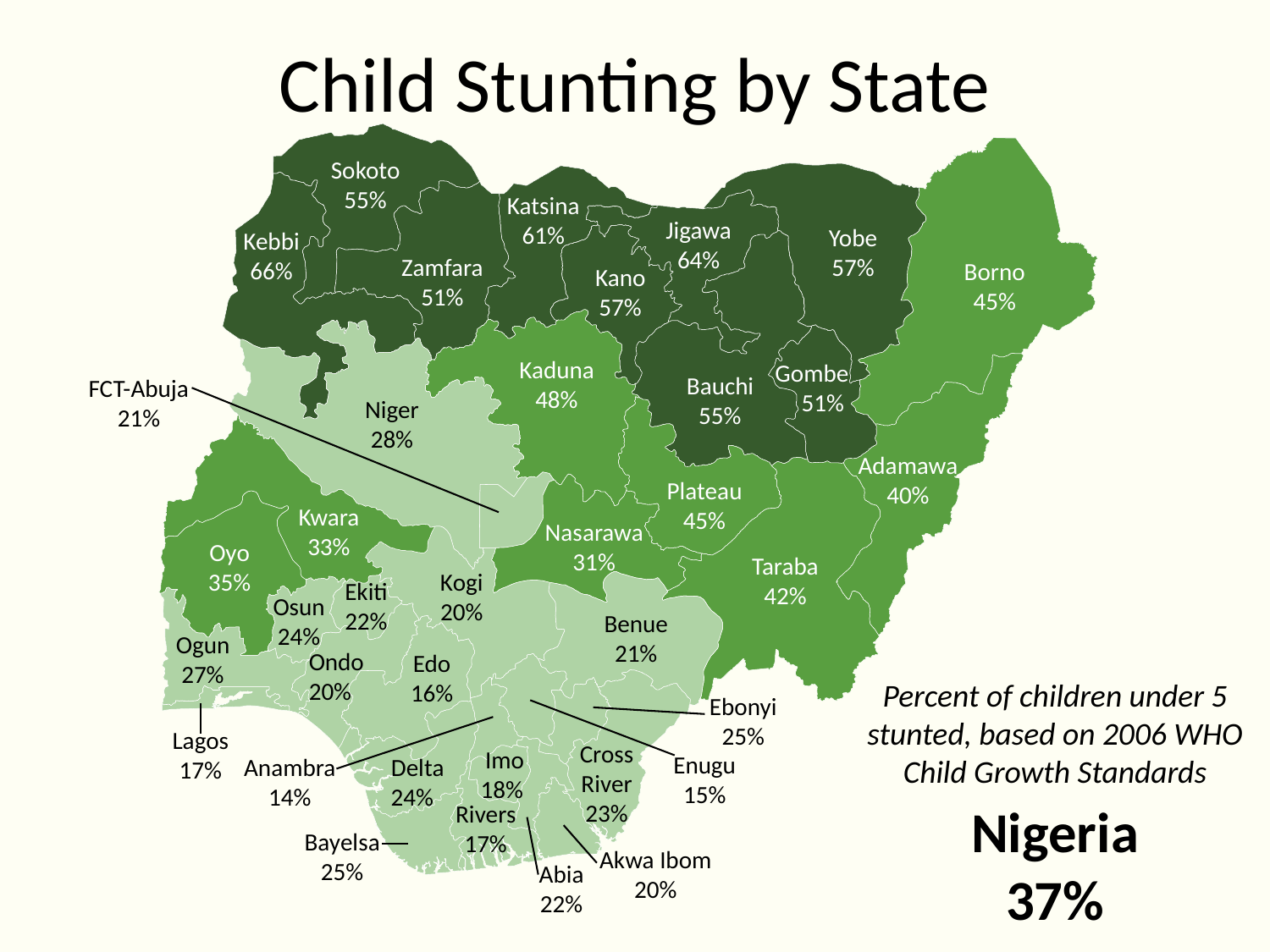

# Child Stunting by State

Sokoto
55%

Katsina
61%

Jigawa
64%
Yobe
57%
Kebbi
66%

Zamfara
51%
Borno
45%
Kano
57%

Kaduna
48%
Gombe
    51%

Bauchi
55%
FCT-Abuja
21%
Niger
28%

Adamawa
40%

Plateau
45%

Kwara
33%
Nasarawa
31%

Oyo
35%
Taraba
42%
Kogi
20%
Ekiti
22%

Osun
24%

Benue
21%

Ogun
27%
Ondo
20%
Edo
16%

Percent of children under 5 stunted, based on 2006 WHO Child Growth Standards

Ebonyi
25%

Lagos
17%
Cross
River
23%

 Imo
18%
Enugu
15%

Anambra
14%
  Delta
24%

Nigeria
37%
Rivers
17%
Bayelsa
25%
Akwa Ibom
20%
Abia
22%